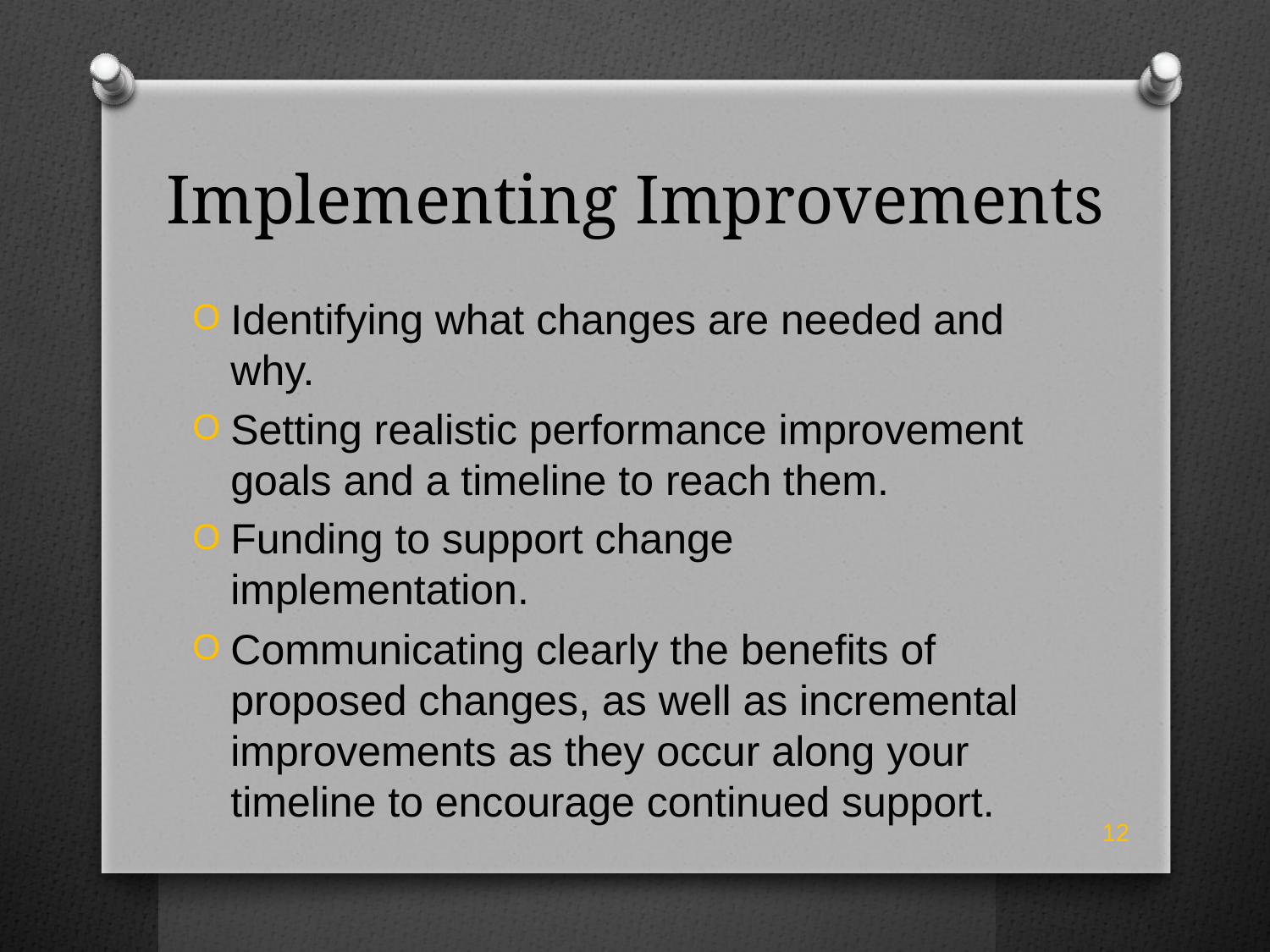

# Implementing Improvements
Identifying what changes are needed and why.
Setting realistic performance improvement goals and a timeline to reach them.
Funding to support change implementation.
Communicating clearly the benefits of proposed changes, as well as incremental improvements as they occur along your timeline to encourage continued support.
12